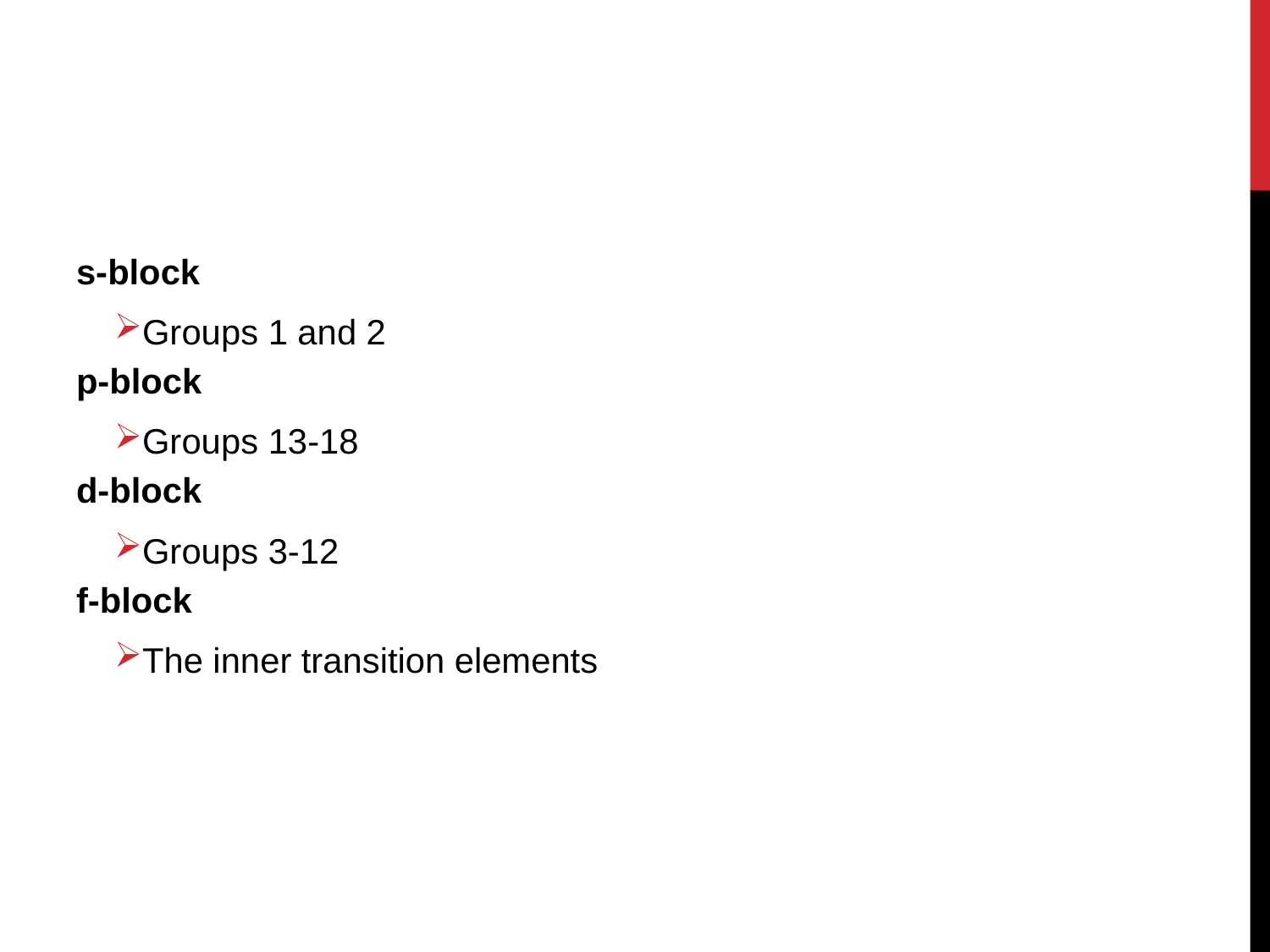

#
s-block
Groups 1 and 2
p-block
Groups 13-18
d-block
Groups 3-12
f-block
The inner transition elements